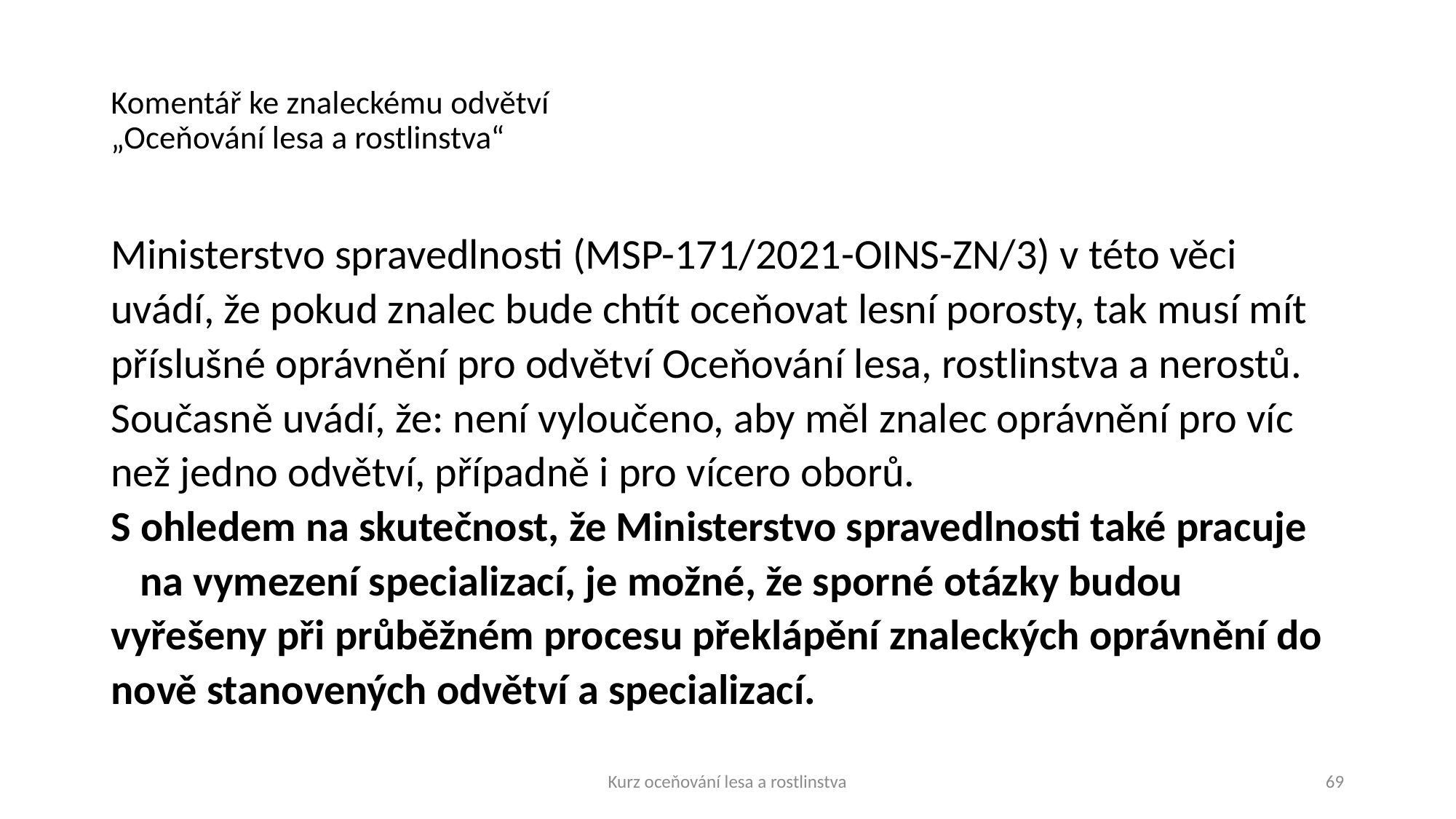

# Komentář ke znaleckému odvětví „Oceňování lesa a rostlinstva“
Ministerstvo spravedlnosti (MSP-171/2021-OINS-ZN/3) v této věci uvádí, že pokud znalec bude chtít oceňovat lesní porosty, tak musí mít příslušné oprávnění pro odvětví Oceňování lesa, rostlinstva a nerostů. Současně uvádí, že: není vyloučeno, aby měl znalec oprávnění pro víc než jedno odvětví, případně i pro vícero oborů.                                       S ohledem na skutečnost, že Ministerstvo spravedlnosti také pracuje       na vymezení specializací, je možné, že sporné otázky budou vyřešeny při průběžném procesu překlápění znaleckých oprávnění do nově stanovených odvětví a specializací.

Kurz oceňování lesa a rostlinstva
69